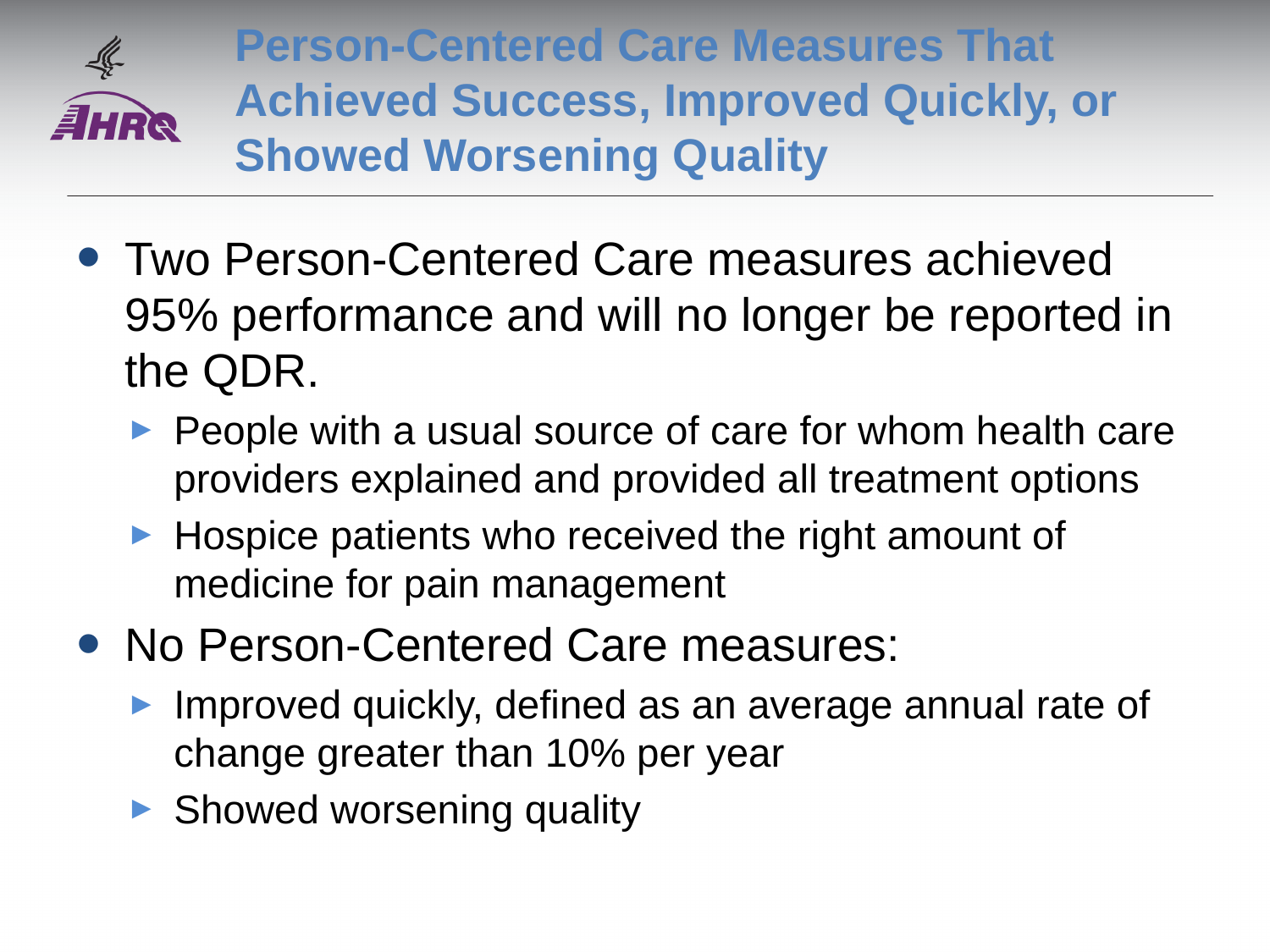

# Person-Centered Care Measures That Achieved Success, Improved Quickly, or Showed Worsening Quality
Two Person-Centered Care measures achieved 95% performance and will no longer be reported in the QDR.
People with a usual source of care for whom health care providers explained and provided all treatment options
Hospice patients who received the right amount of medicine for pain management
No Person-Centered Care measures:
Improved quickly, defined as an average annual rate of change greater than 10% per year
Showed worsening quality